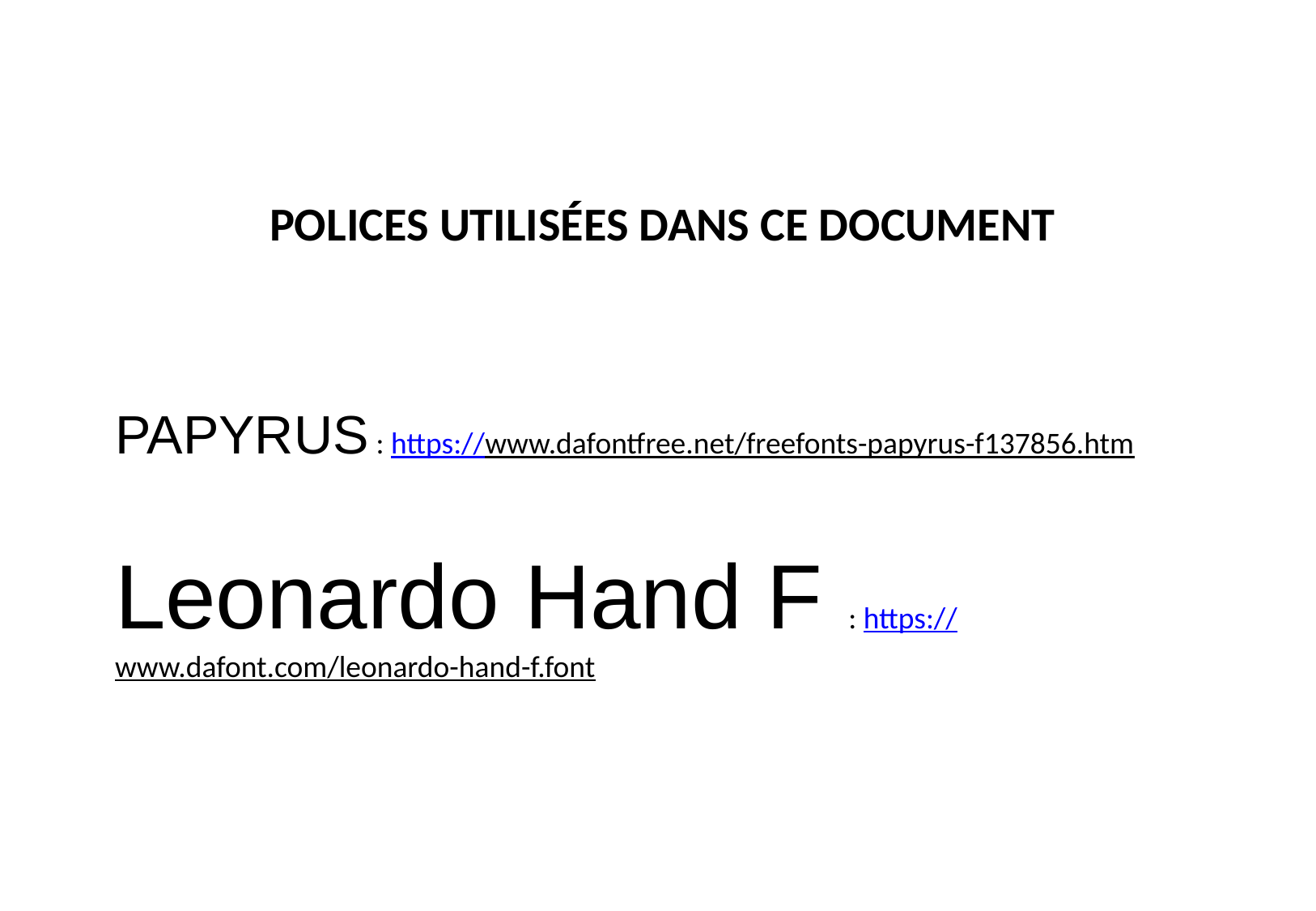

POLICES UTILISÉES DANS CE DOCUMENT

PAPYRUS : https://www.dafontfree.net/freefonts-papyrus-f137856.htm

Leonardo Hand F : https://www.dafont.com/leonardo-hand-f.font